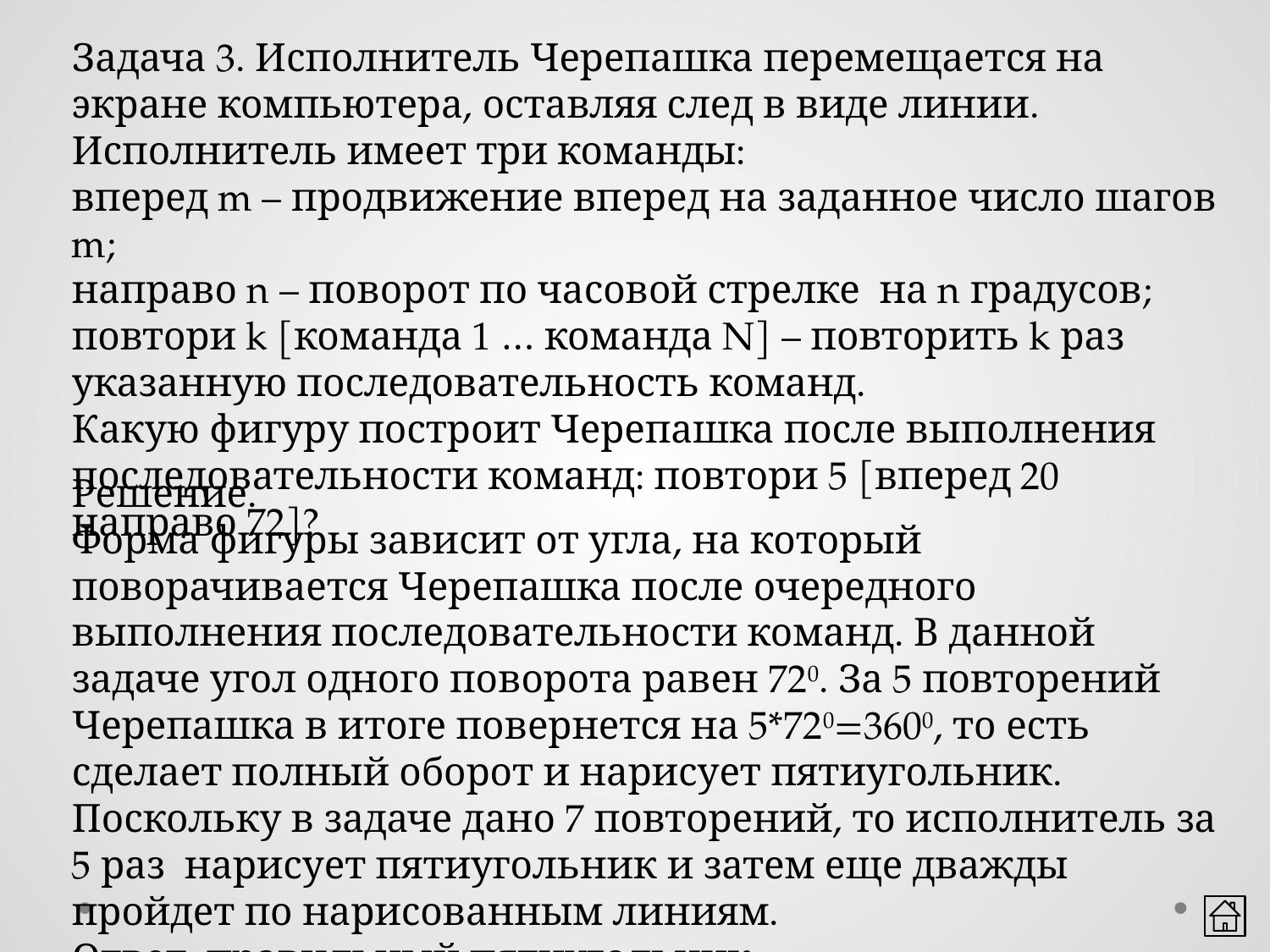

Задача 3. Исполнитель Черепашка перемещается на экране компьютера, оставляя след в виде линии. Исполнитель имеет три команды:
вперед m – продвижение вперед на заданное число шагов m;
направо n – поворот по часовой стрелке  на n градусов;
повтори k [команда 1 … команда N] – повторить k раз указанную последовательность команд.
Какую фигуру построит Черепашка после выполнения последовательности команд: повтори 5 [вперед 20 направо 72]?
Решение.
Форма фигуры зависит от угла, на который поворачивается Черепашка после очередного выполнения последовательности команд. В данной задаче угол одного поворота равен 720. За 5 повторений Черепашка в итоге повернется на 5*720=3600, то есть сделает полный оборот и нарисует пятиугольник.
Поскольку в задаче дано 7 повторений, то исполнитель за 5 раз  нарисует пятиугольник и затем еще дважды пройдет по нарисованным линиям.
Ответ: правильный пятиугольник.